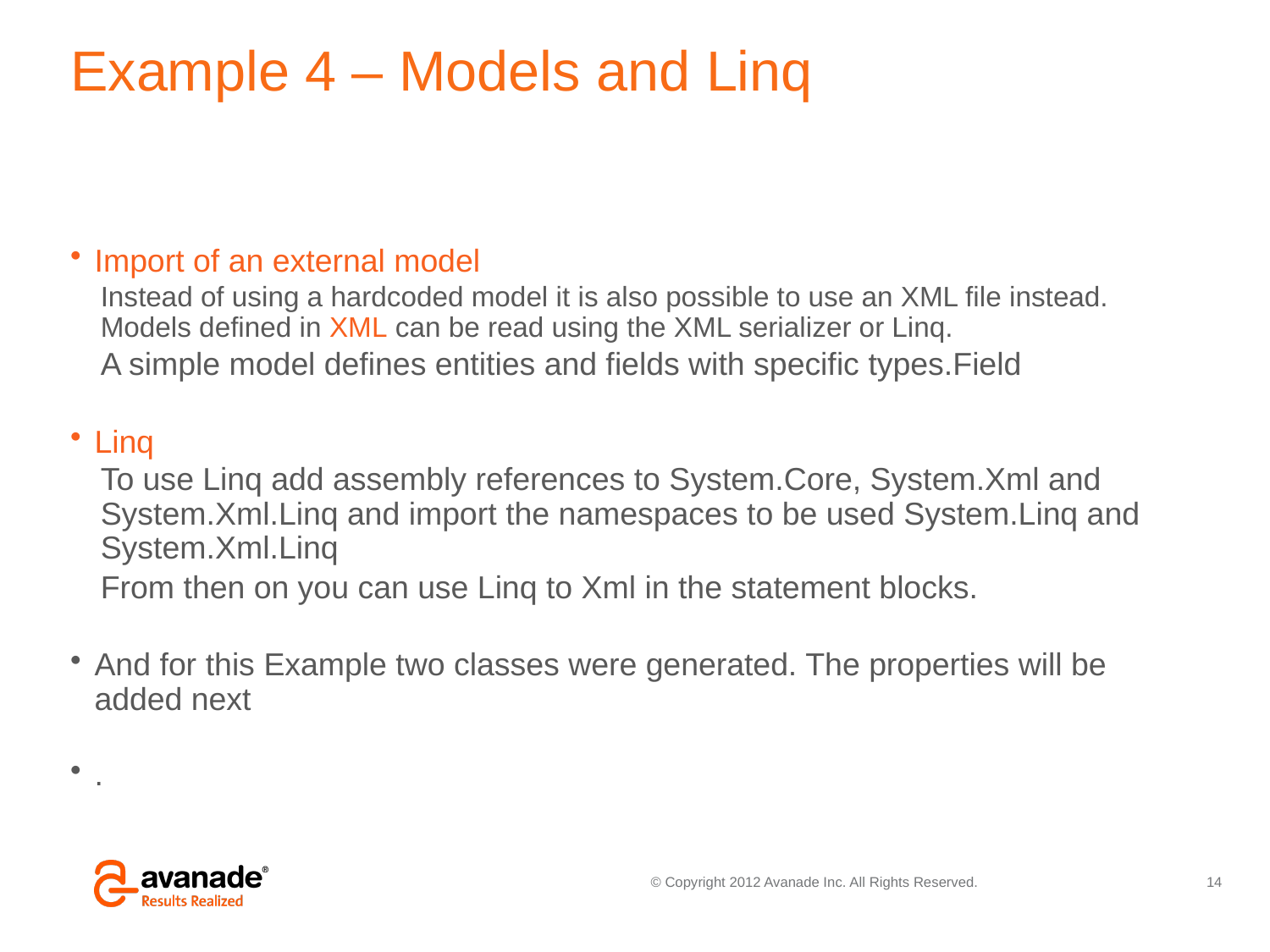

# Example 4 – Models and Linq

Import of an external model
Instead of using a hardcoded model it is also possible to use an XML file instead. Models defined in XML can be read using the XML serializer or Linq.
A simple model defines entities and fields with specific types.Field

Linq
To use Linq add assembly references to System.Core, System.Xml and System.Xml.Linq and import the namespaces to be used System.Linq and System.Xml.Linq
From then on you can use Linq to Xml in the statement blocks.

And for this Example two classes were generated. The properties will be added next

.

14